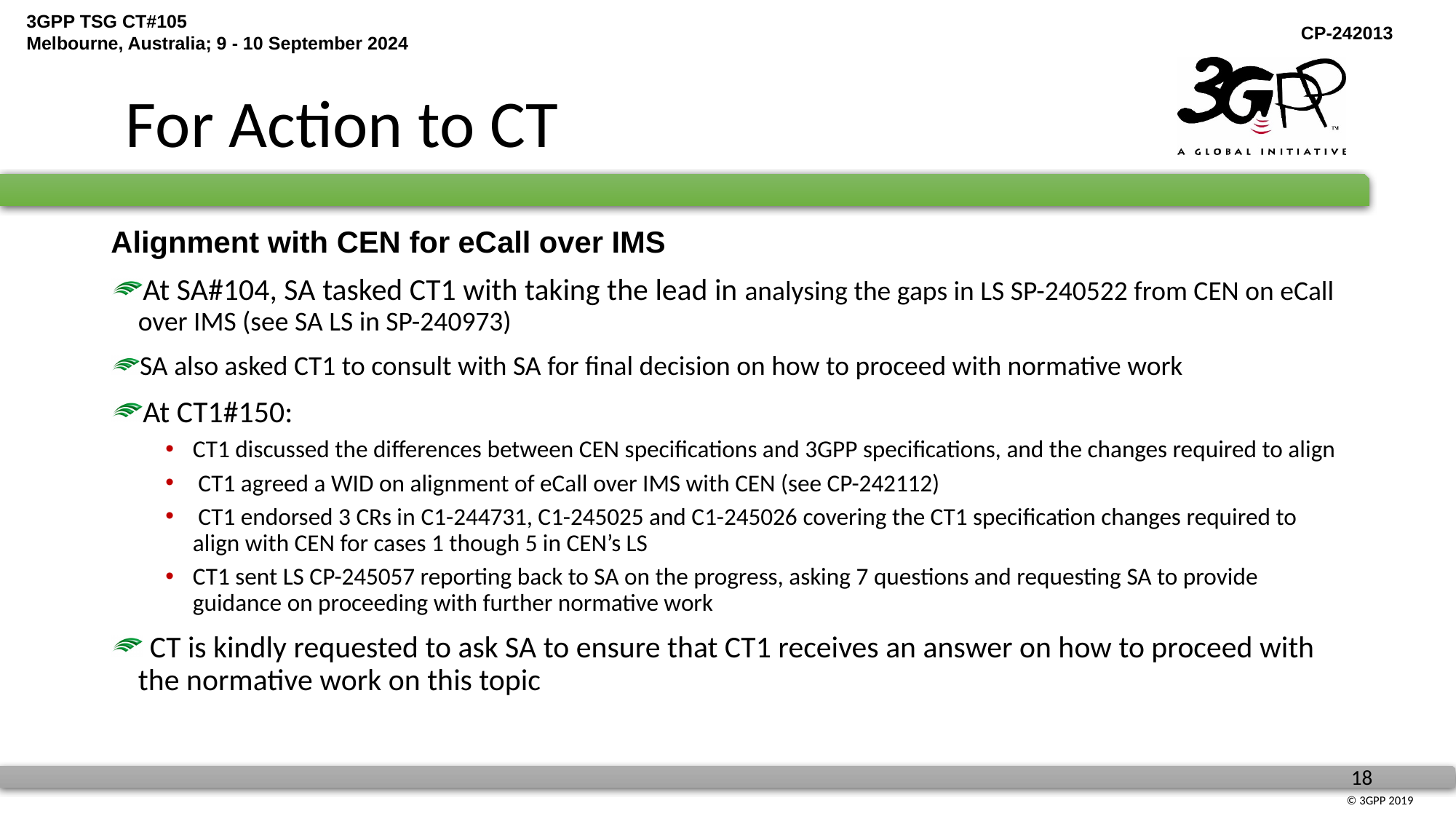

# For Action to CT
Alignment with CEN for eCall over IMS
At SA#104, SA tasked CT1 with taking the lead in analysing the gaps in LS SP-240522 from CEN on eCall over IMS (see SA LS in SP-240973)
SA also asked CT1 to consult with SA for final decision on how to proceed with normative work
At CT1#150:
CT1 discussed the differences between CEN specifications and 3GPP specifications, and the changes required to align
 CT1 agreed a WID on alignment of eCall over IMS with CEN (see CP-242112)
 CT1 endorsed 3 CRs in C1-244731, C1-245025 and C1-245026 covering the CT1 specification changes required to align with CEN for cases 1 though 5 in CEN’s LS
CT1 sent LS CP-245057 reporting back to SA on the progress, asking 7 questions and requesting SA to provide guidance on proceeding with further normative work
 CT is kindly requested to ask SA to ensure that CT1 receives an answer on how to proceed with the normative work on this topic